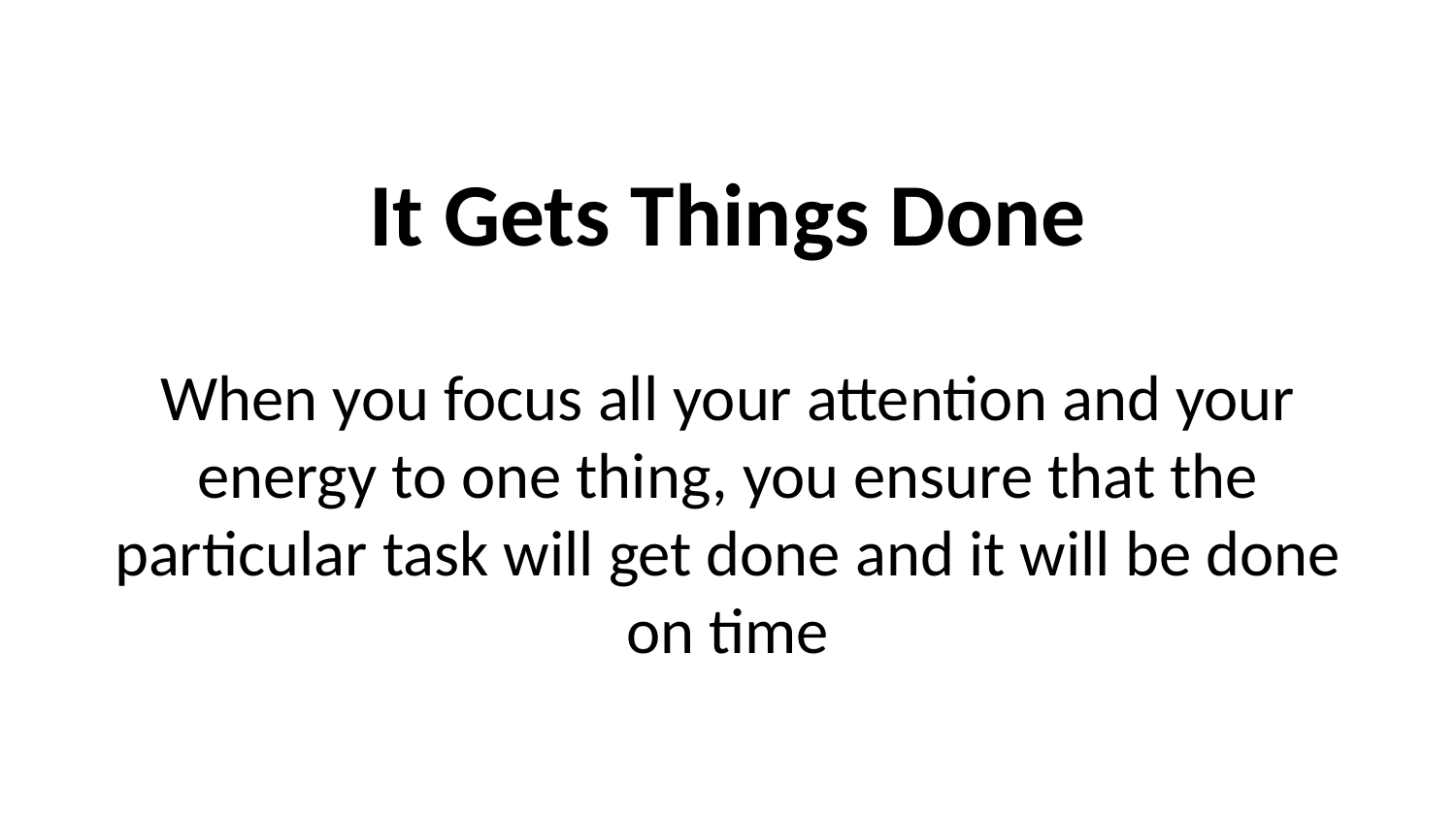

# It Gets Things Done
When you focus all your attention and your energy to one thing, you ensure that the particular task will get done and it will be done on time